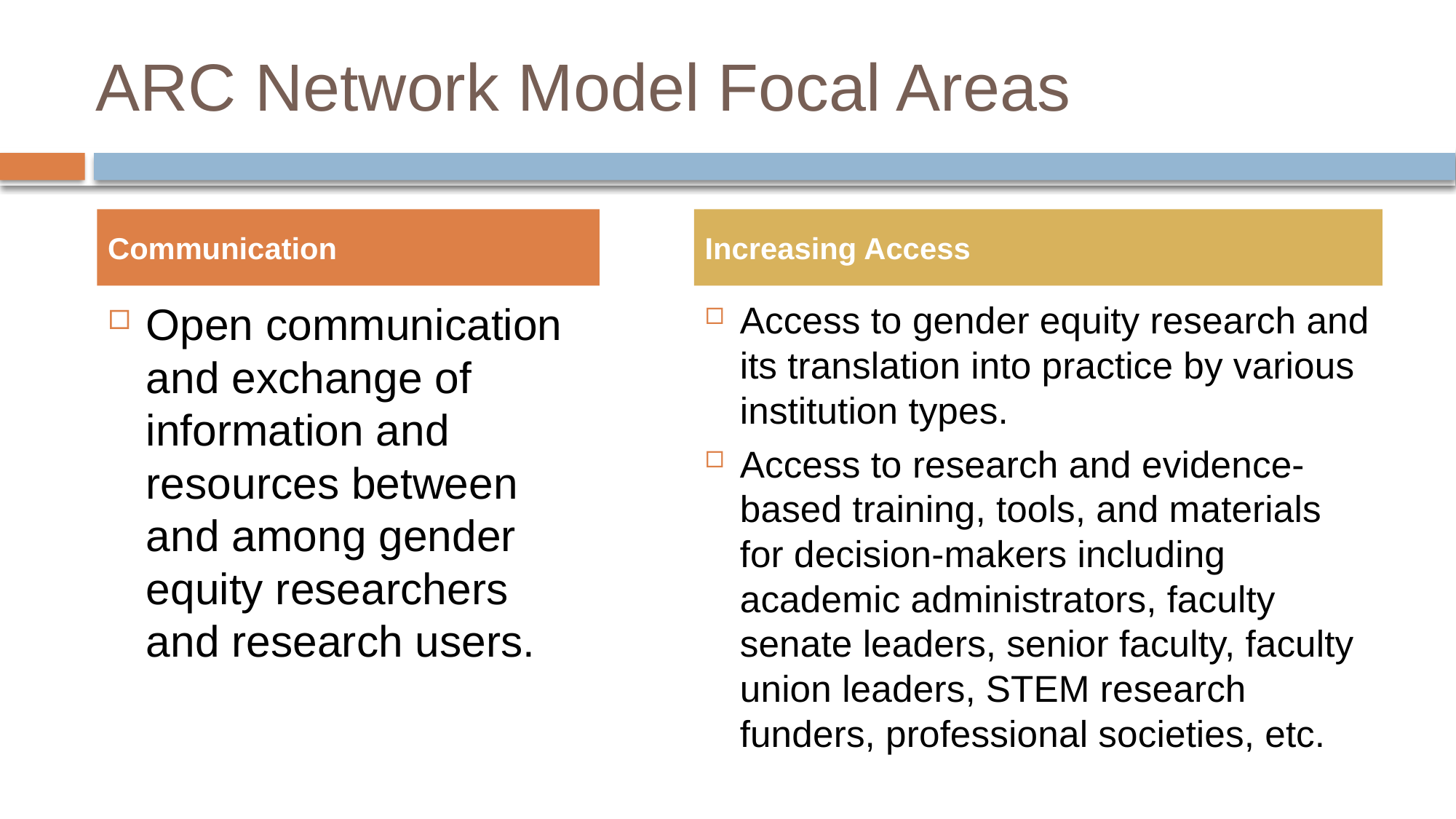

# ARC Network Model Focal Areas
Communication
Increasing Access
Open communication and exchange of information and resources between and among gender equity researchers and research users.
Access to gender equity research and its translation into practice by various institution types.
Access to research and evidence-based training, tools, and materials for decision-makers including  academic administrators, faculty senate leaders, senior faculty, faculty union leaders, STEM research funders, professional societies, etc.